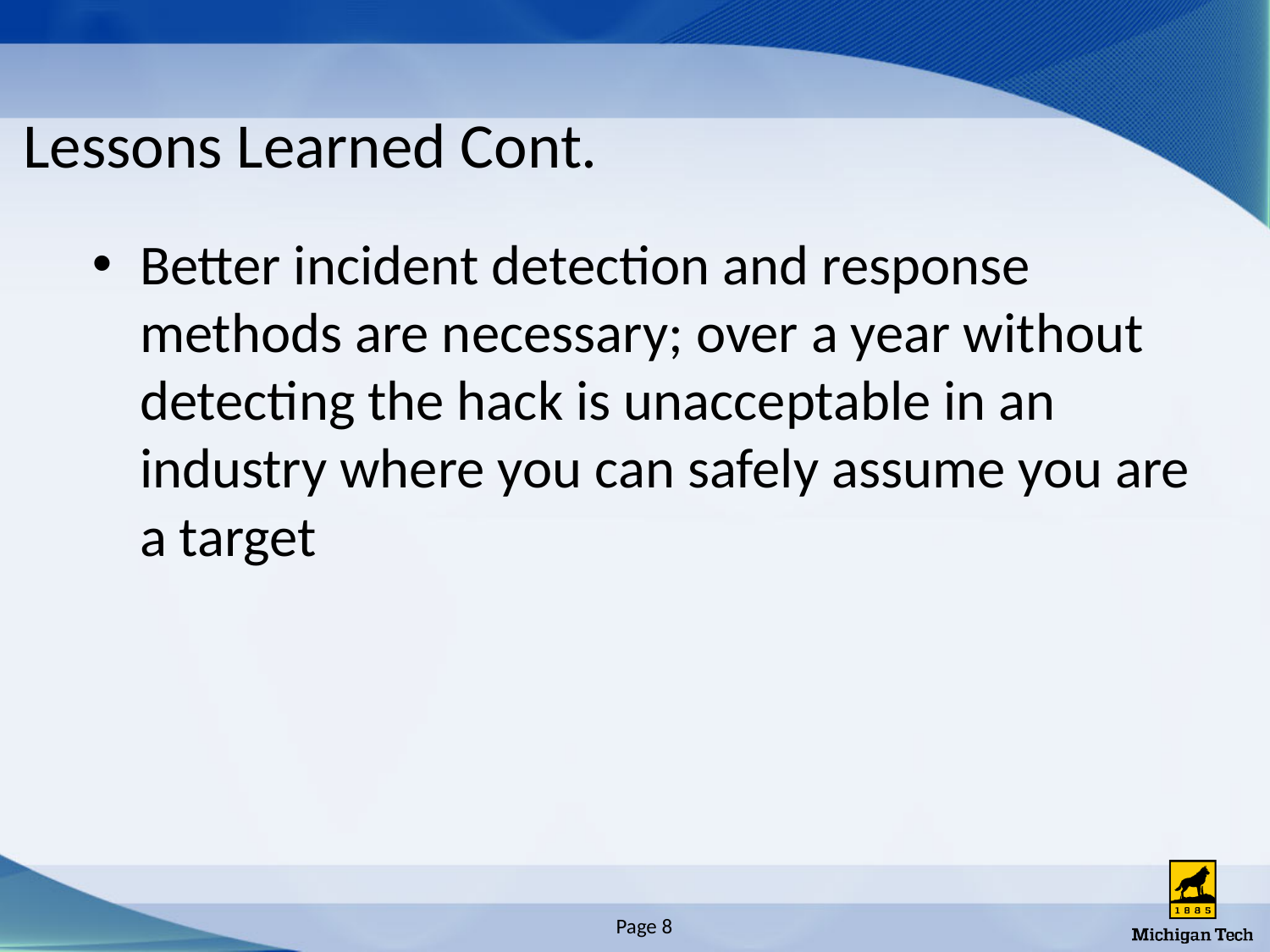

# Lessons Learned Cont.
Better incident detection and response methods are necessary; over a year without detecting the hack is unacceptable in an industry where you can safely assume you are a target